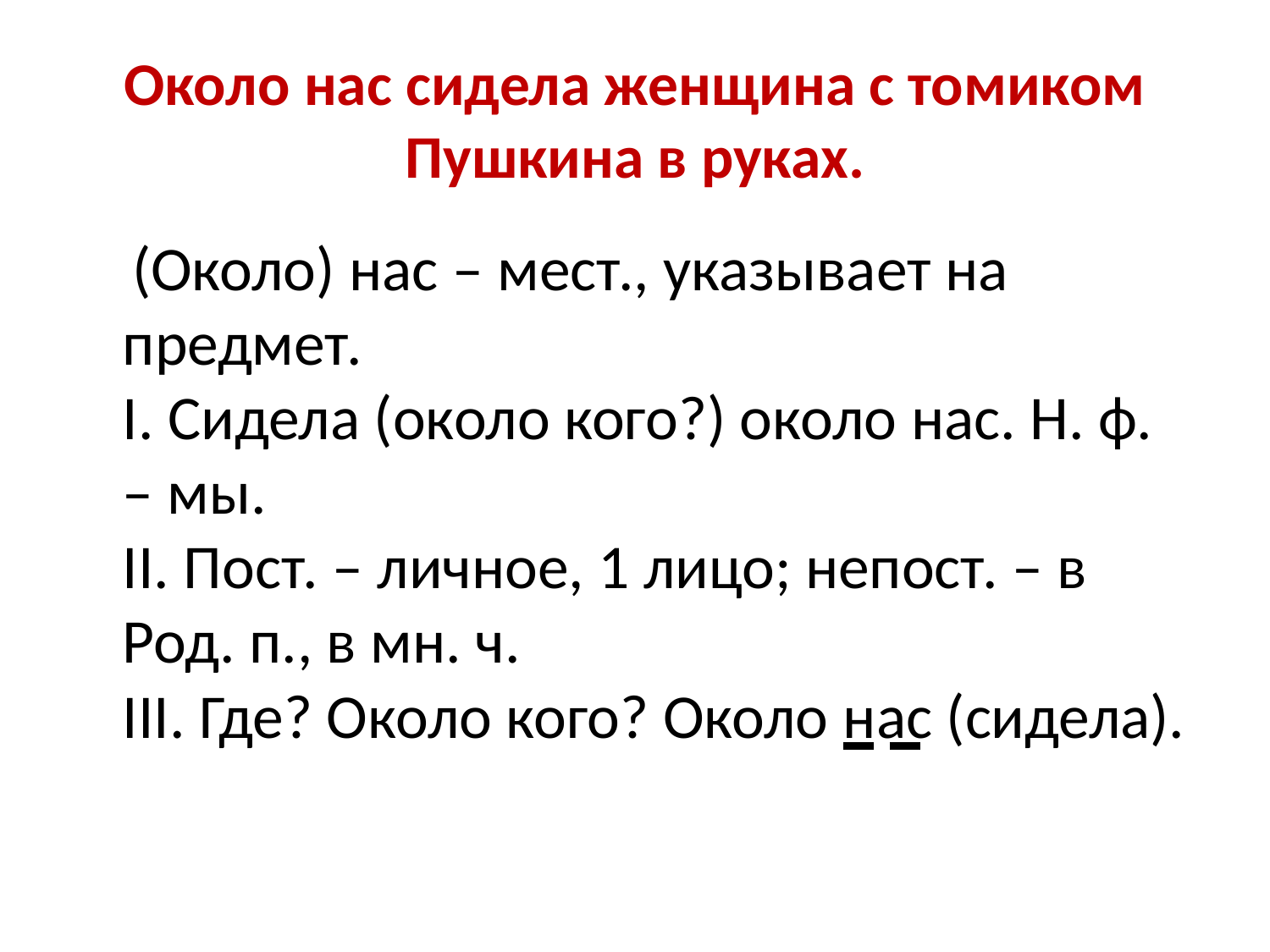

# Около нас сидела женщина с томиком Пушкина в руках.
    (Около) нас – мест., указывает на предмет.
I. Сидела (около кого?) около нас. Н. ф. – мы. 
II. Пост. – личное, 1 лицо; непост. – в Род. п., в мн. ч.
III. Где? Около кого? Около нас (сидела).